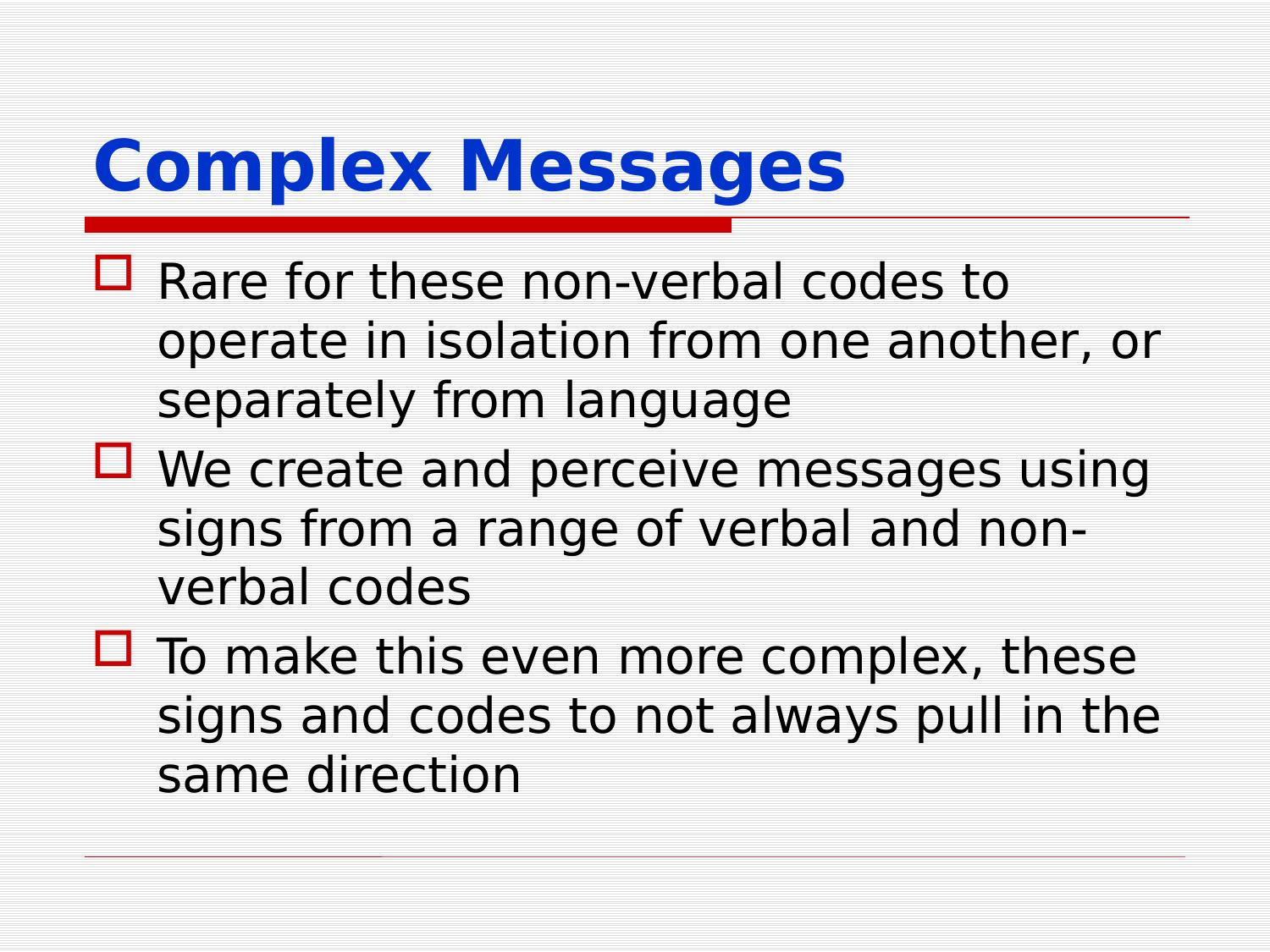

# Complex Messages
Rare for these non-verbal codes to operate in isolation from one another, or separately from language
We create and perceive messages using signs from a range of verbal and non-verbal codes
To make this even more complex, these signs and codes to not always pull in the same direction